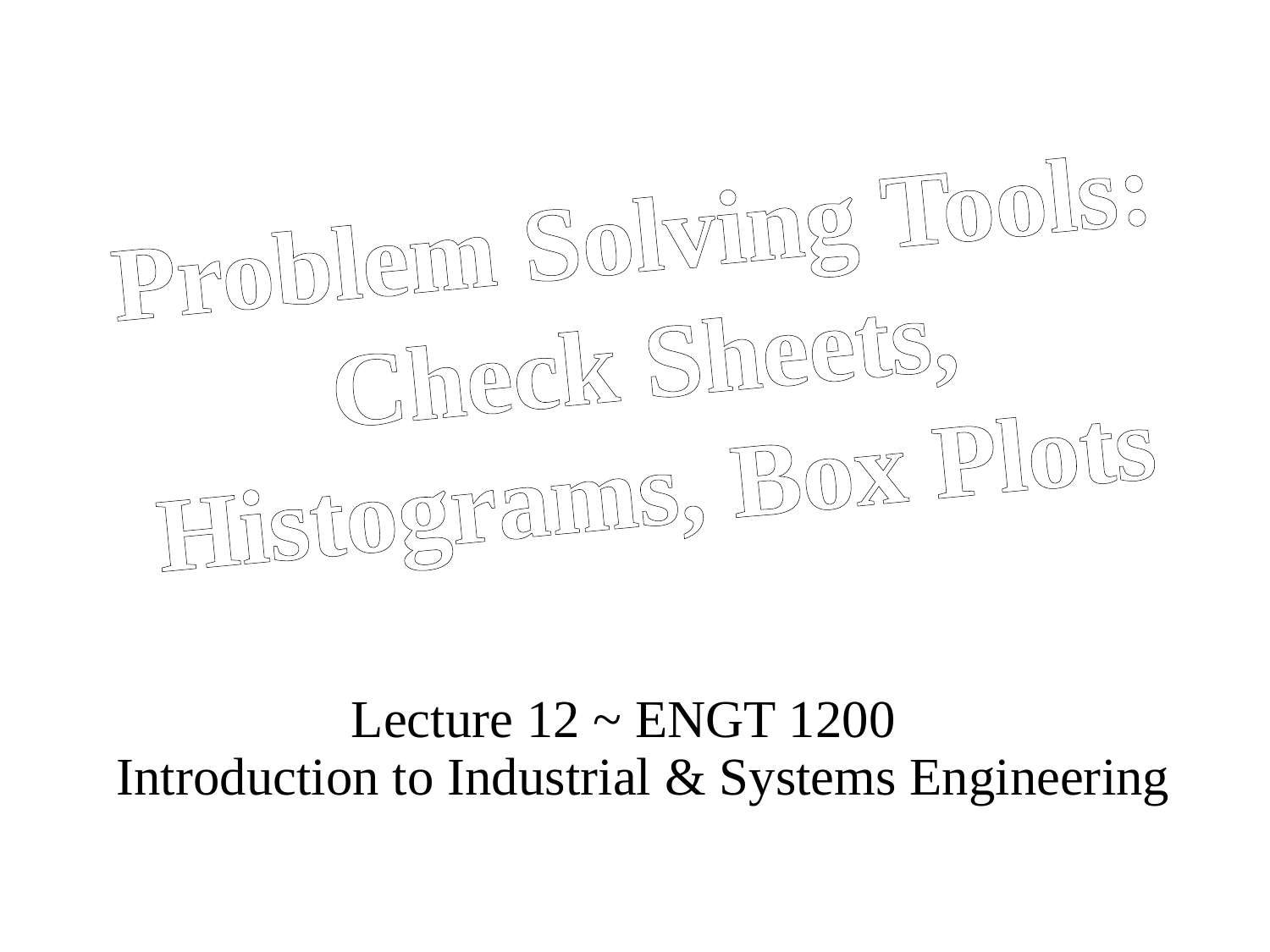

Problem Solving Tools: Check Sheets, Histograms, Box Plots
# Lecture 12 ~ ENGT 1200 Introduction to Industrial & Systems Engineering